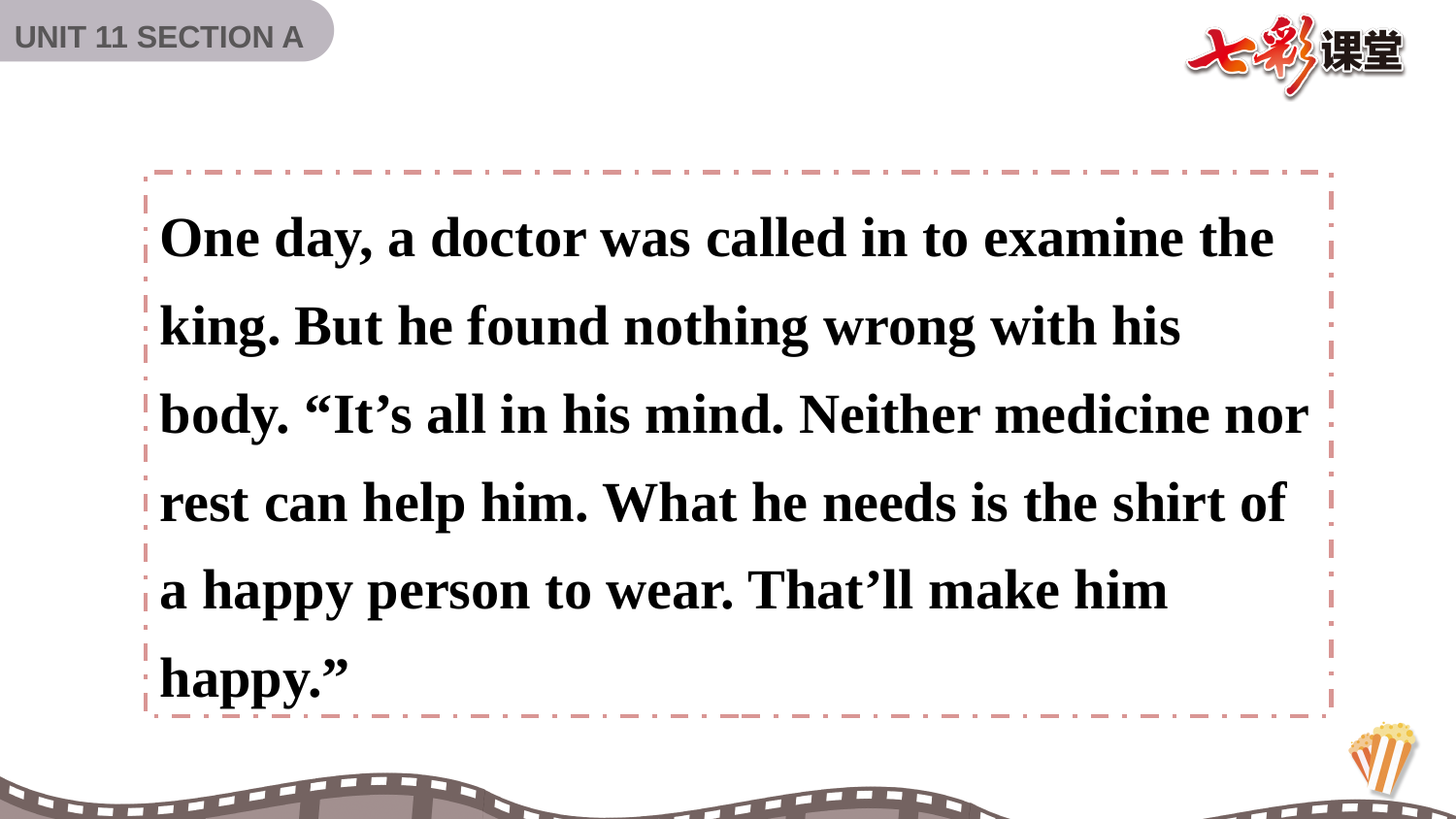

One day, a doctor was called in to examine the king. But he found nothing wrong with his body. “It’s all in his mind. Neither medicine nor rest can help him. What he needs is the shirt of a happy person to wear. That’ll make him happy.”